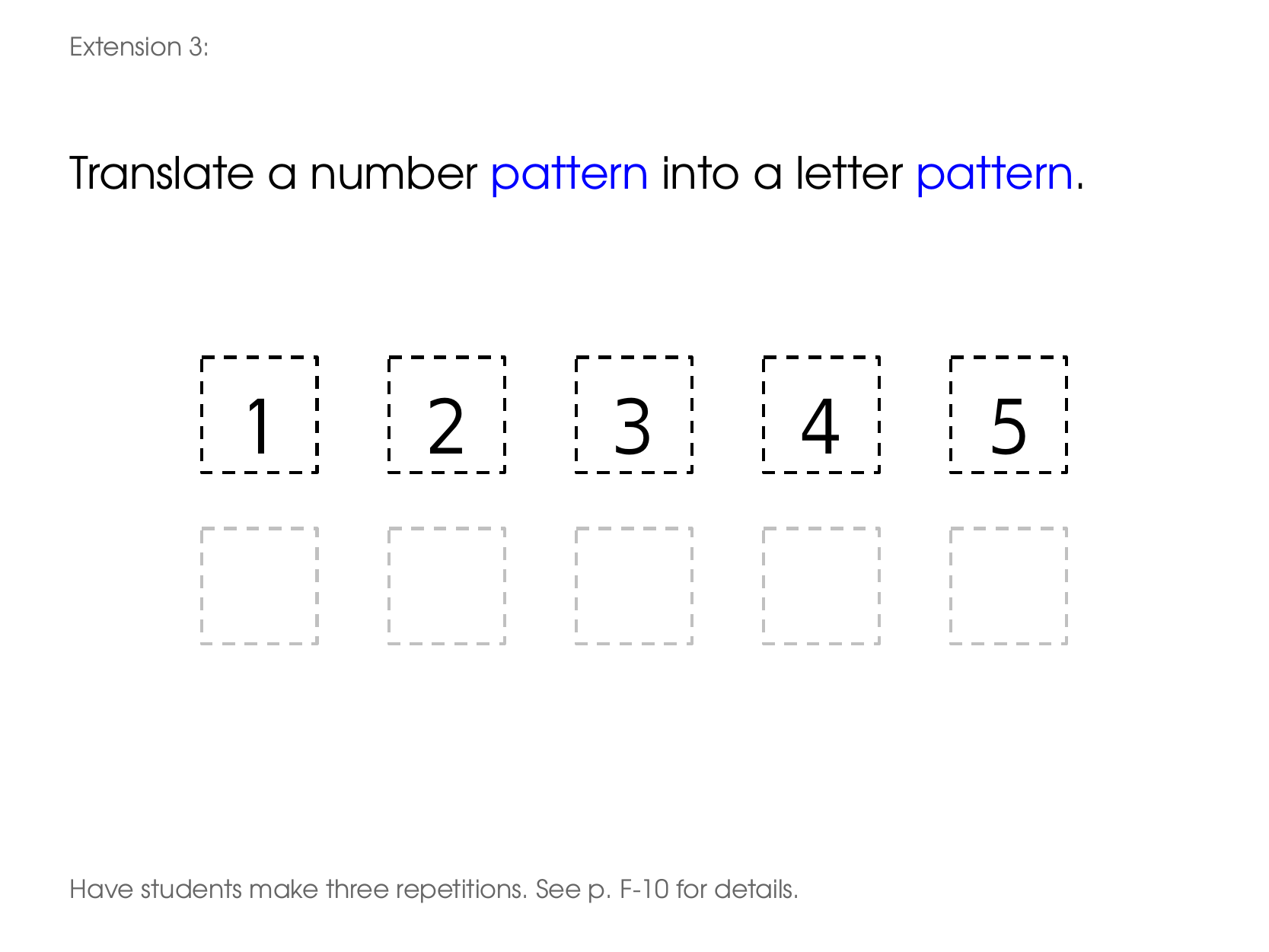

Extension 3:
Translate a number pattern into a letter pattern.

1

2

3

4

5

Have students make three repetitions. See p. F-10 for details.